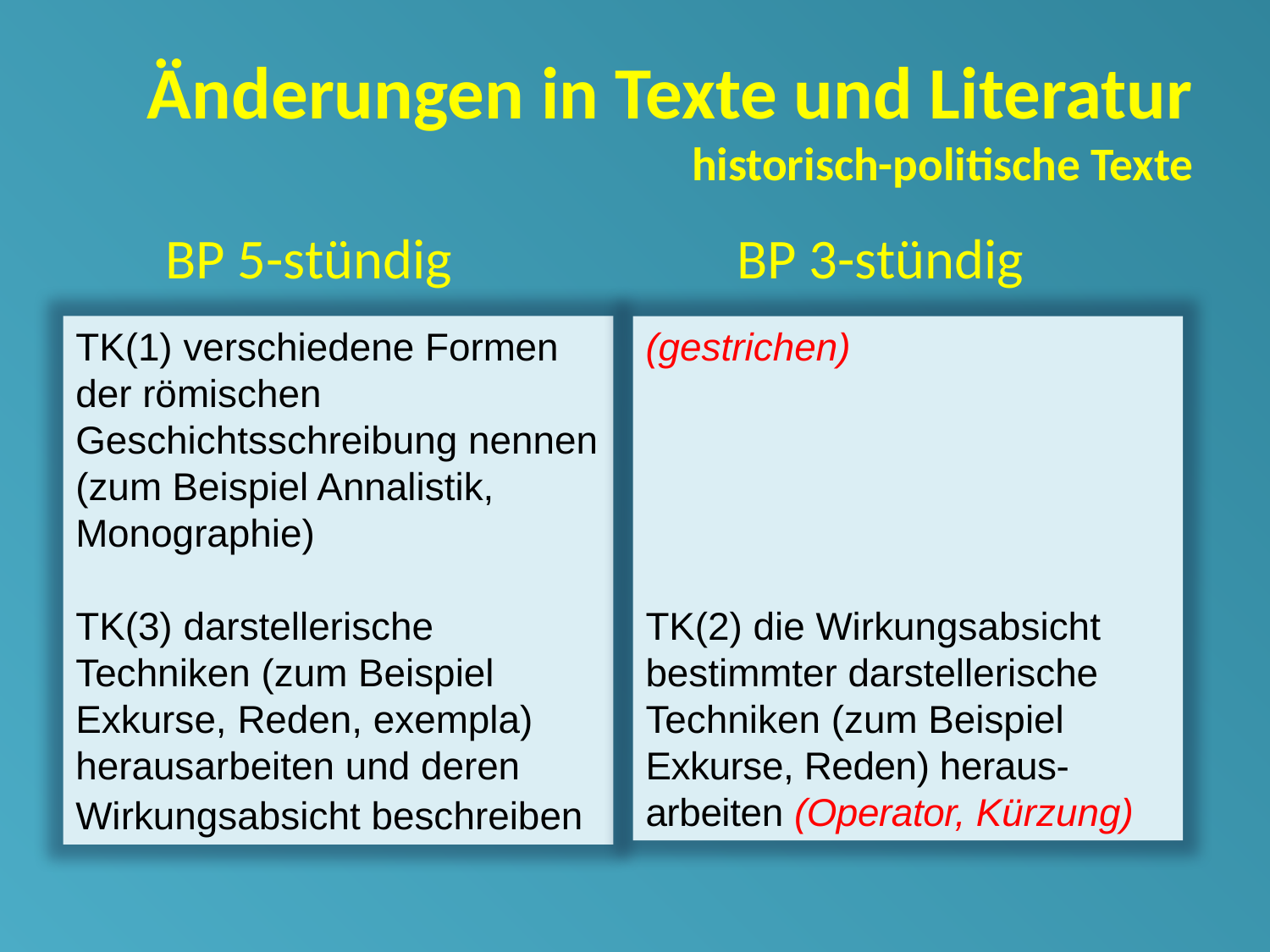

# Änderungen in Texte und Literatur historisch-politische Texte
       BP 5-stündig			  BP 3-stündig
(gestrichen)

TK(2) die Wirkungsabsicht bestimmter darstellerische Techniken (zum Beispiel Exkurse, Reden) heraus-
arbeiten (Operator, Kürzung)
TK(1) verschiedene Formen der römischen Geschichtsschreibung nennen (zum Beispiel Annalistik,
Monographie)

TK(3) darstellerische Techniken (zum Beispiel Exkurse, Reden, exempla) herausarbeiten und deren
Wirkungsabsicht beschreiben